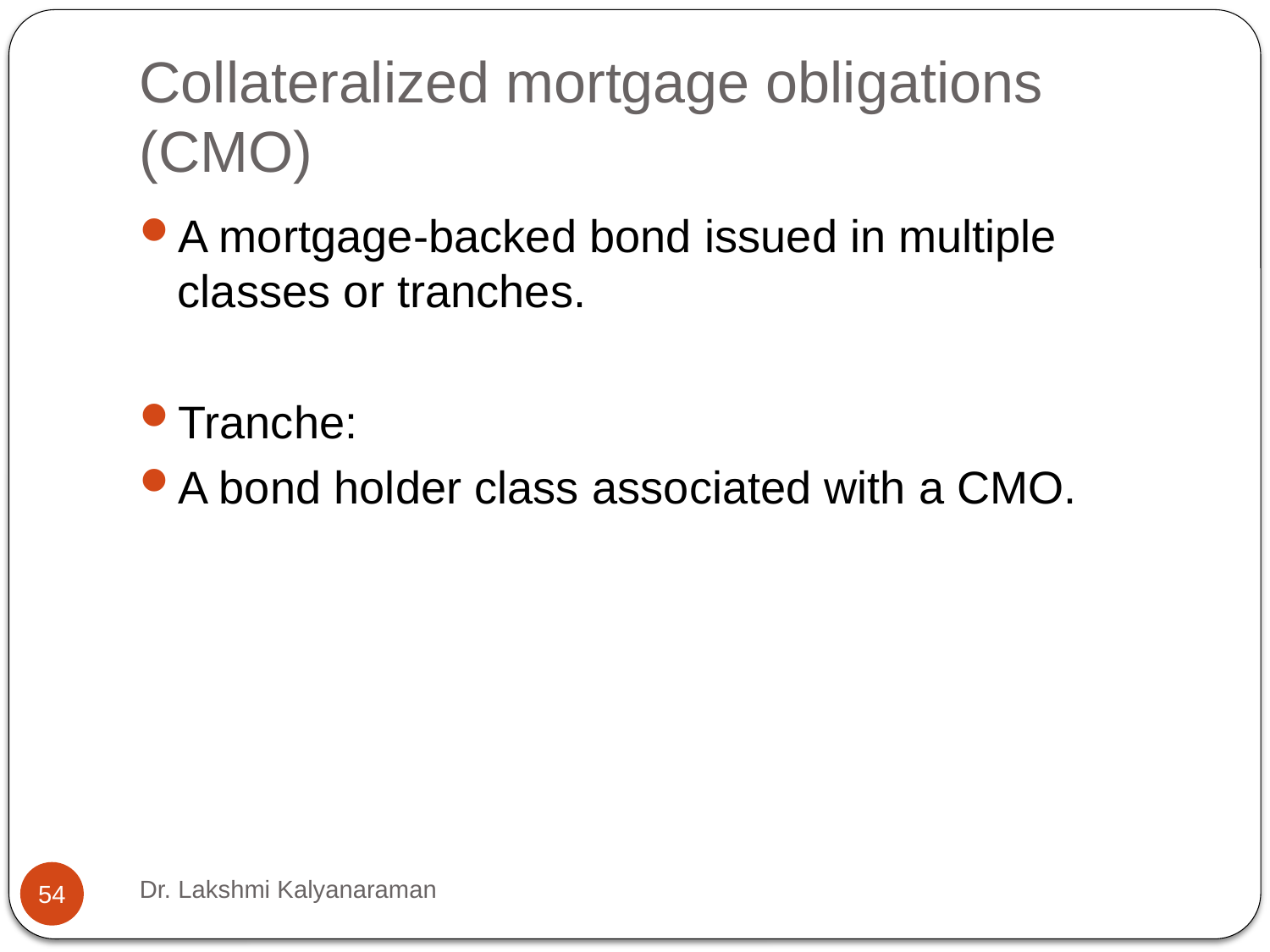

# Collateralized mortgage obligations (CMO)
A mortgage-backed bond issued in multiple classes or tranches.

Tranche:
A bond holder class associated with a CMO.
Dr. Lakshmi Kalyanaraman
54